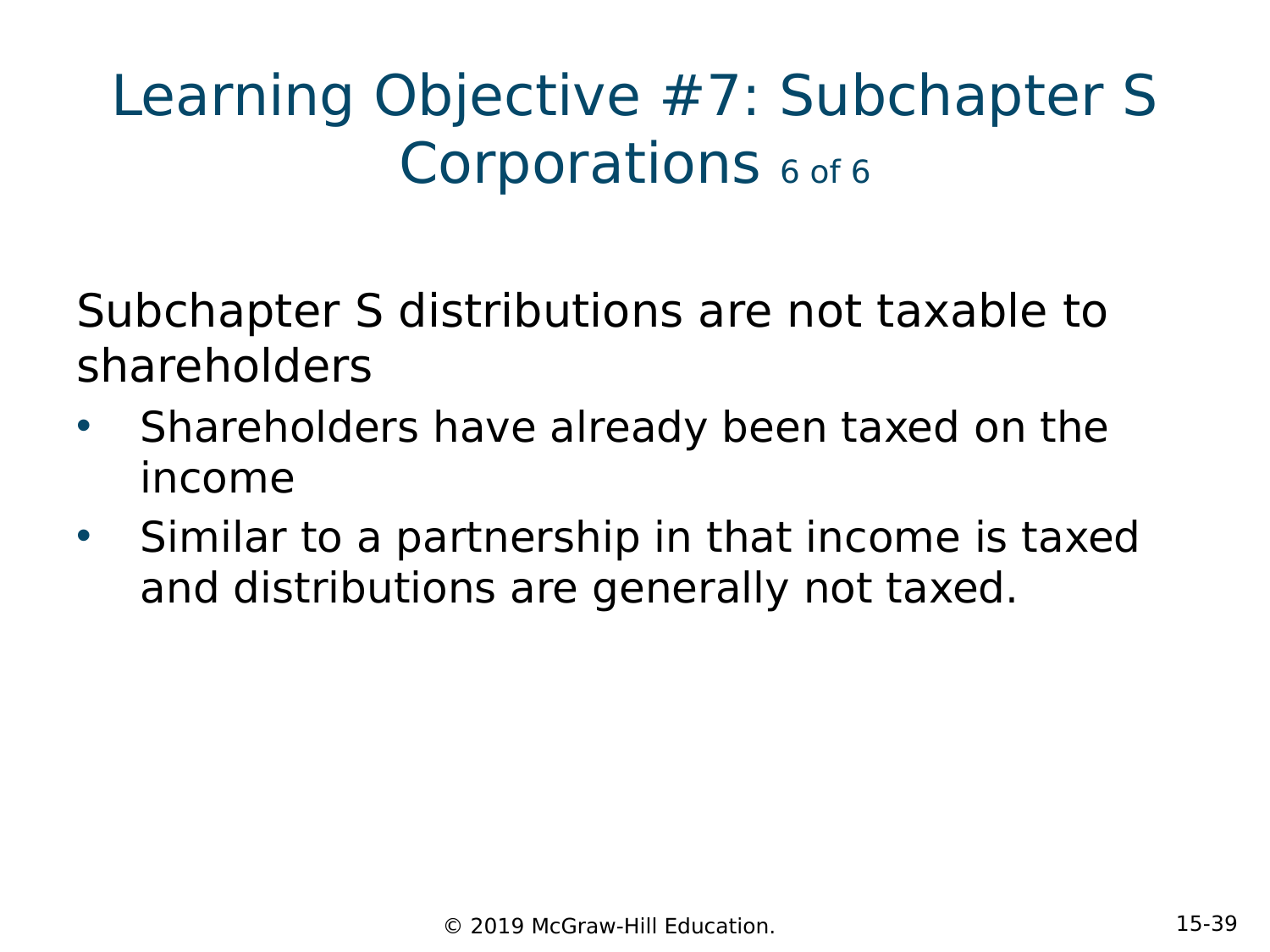

# Learning Objective #7: Subchapter S Corporations 6 of 6
Subchapter S distributions are not taxable to shareholders
Shareholders have already been taxed on the income
Similar to a partnership in that income is taxed and distributions are generally not taxed.